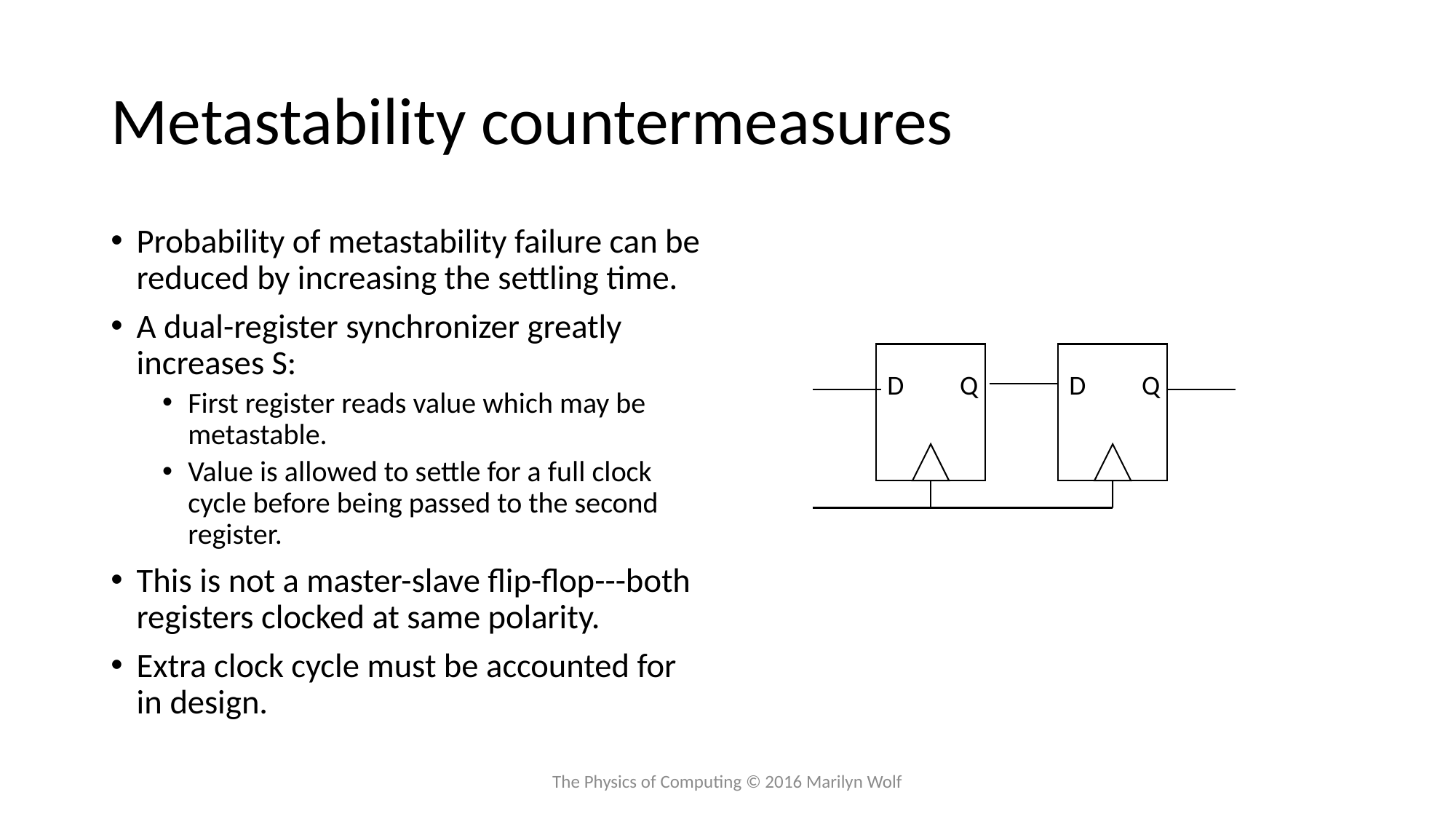

# Metastability countermeasures
Probability of metastability failure can be reduced by increasing the settling time.
A dual-register synchronizer greatly increases S:
First register reads value which may be metastable.
Value is allowed to settle for a full clock cycle before being passed to the second register.
This is not a master-slave flip-flop---both registers clocked at same polarity.
Extra clock cycle must be accounted for in design.

D
Q

D
Q

The Physics of Computing © 2016 Marilyn Wolf